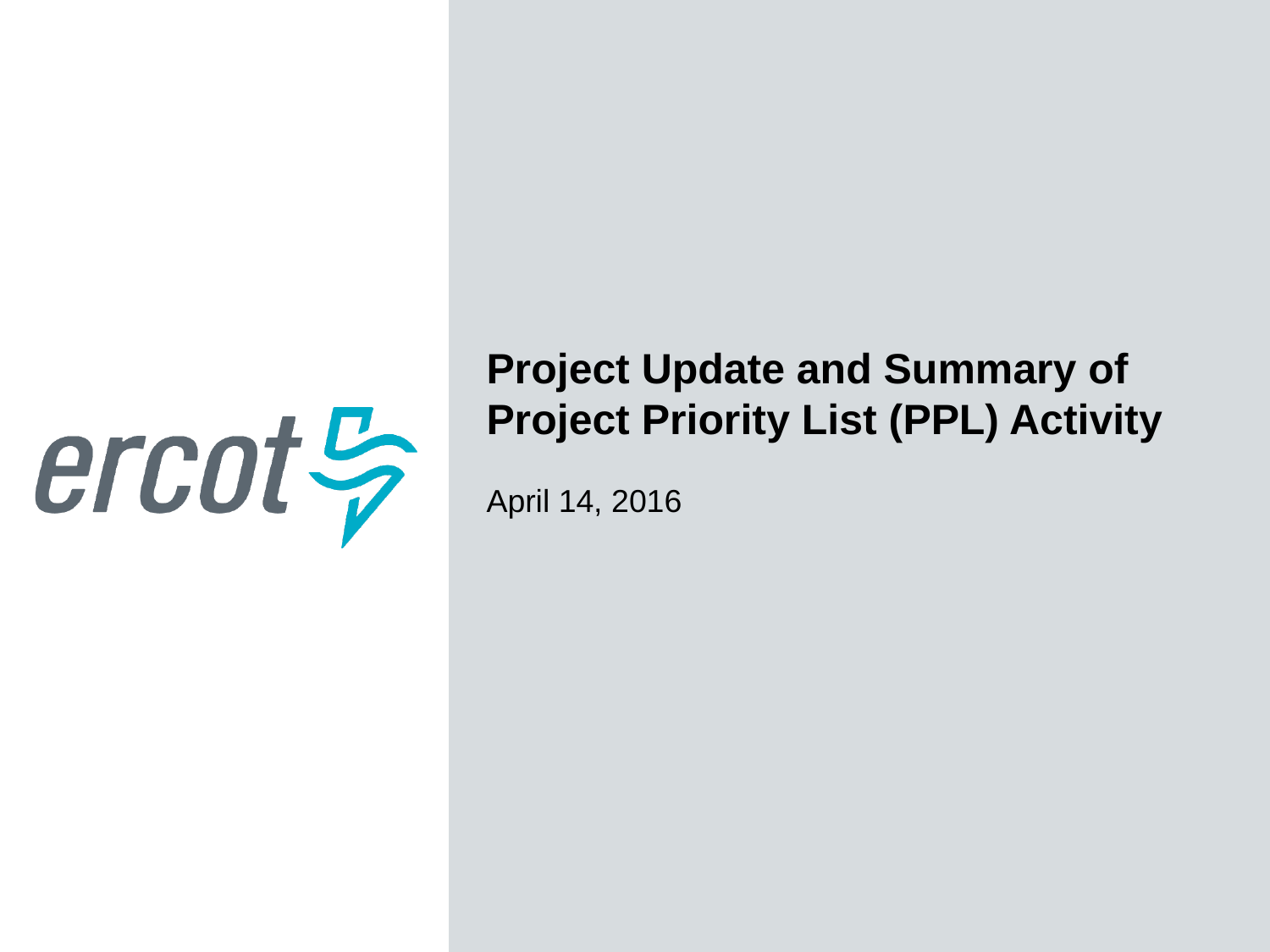

Project Update and Summary of
Project Priority List (PPL) Activity

April 14, 2016